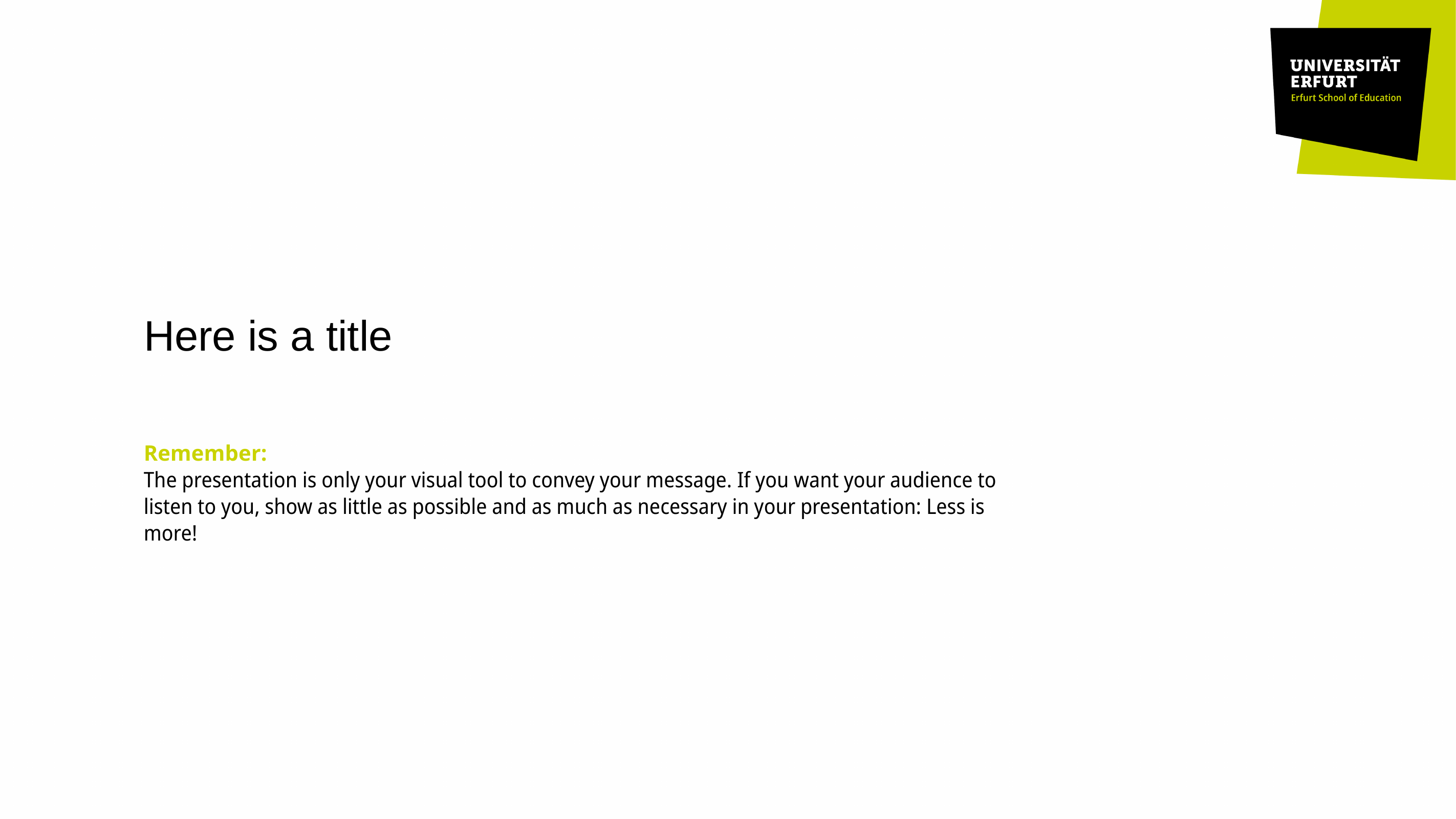

Here is a title
Remember:
The presentation is only your visual tool to convey your message. If you want your audience to listen to you, show as little as possible and as much as necessary in your presentation: Less is more!